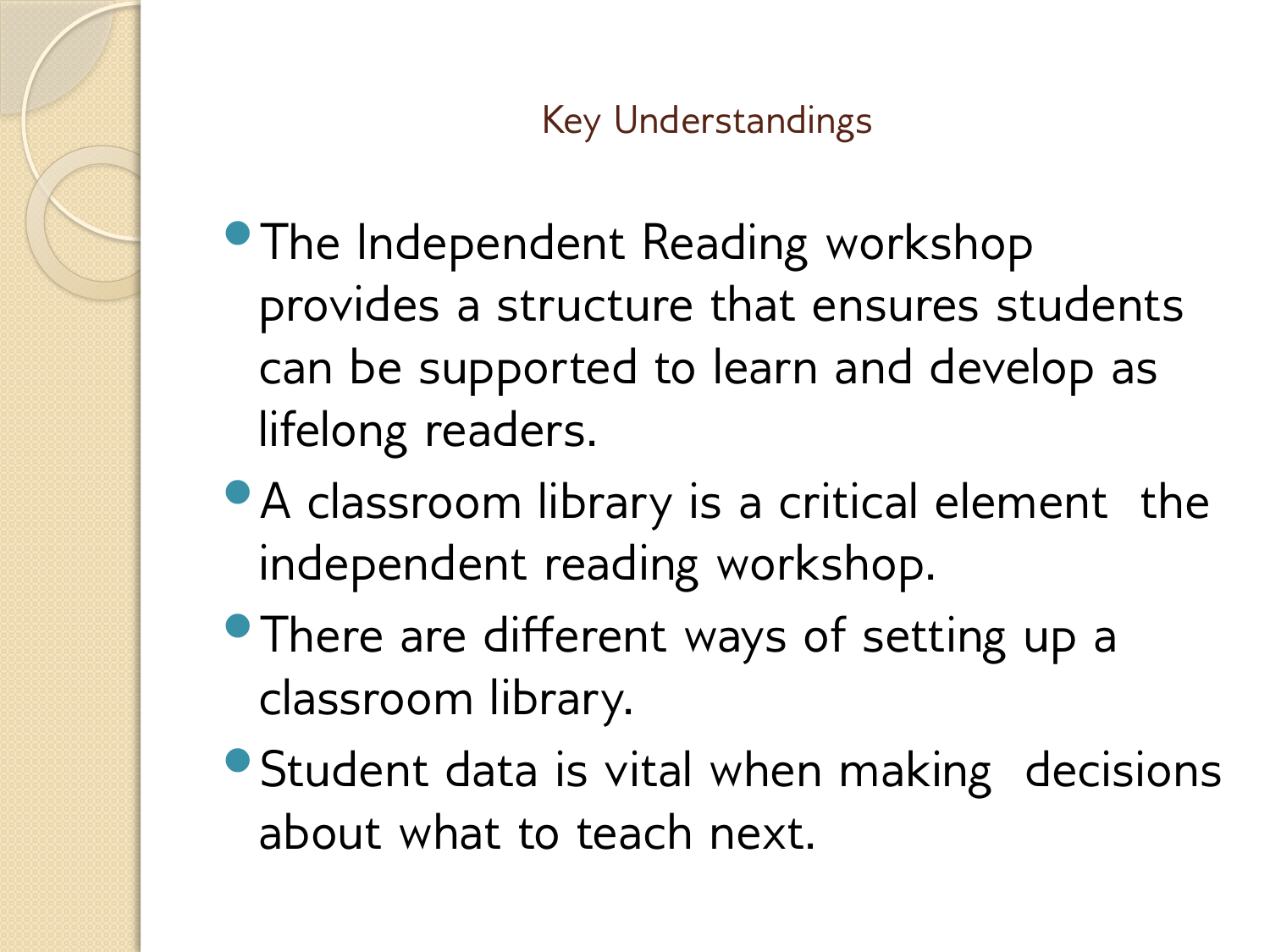

# Key Understandings
The Independent Reading workshop provides a structure that ensures students can be supported to learn and develop as lifelong readers.
A classroom library is a critical element  the independent reading workshop.
There are different ways of setting up a classroom library.
Student data is vital when making  decisions about what to teach next.